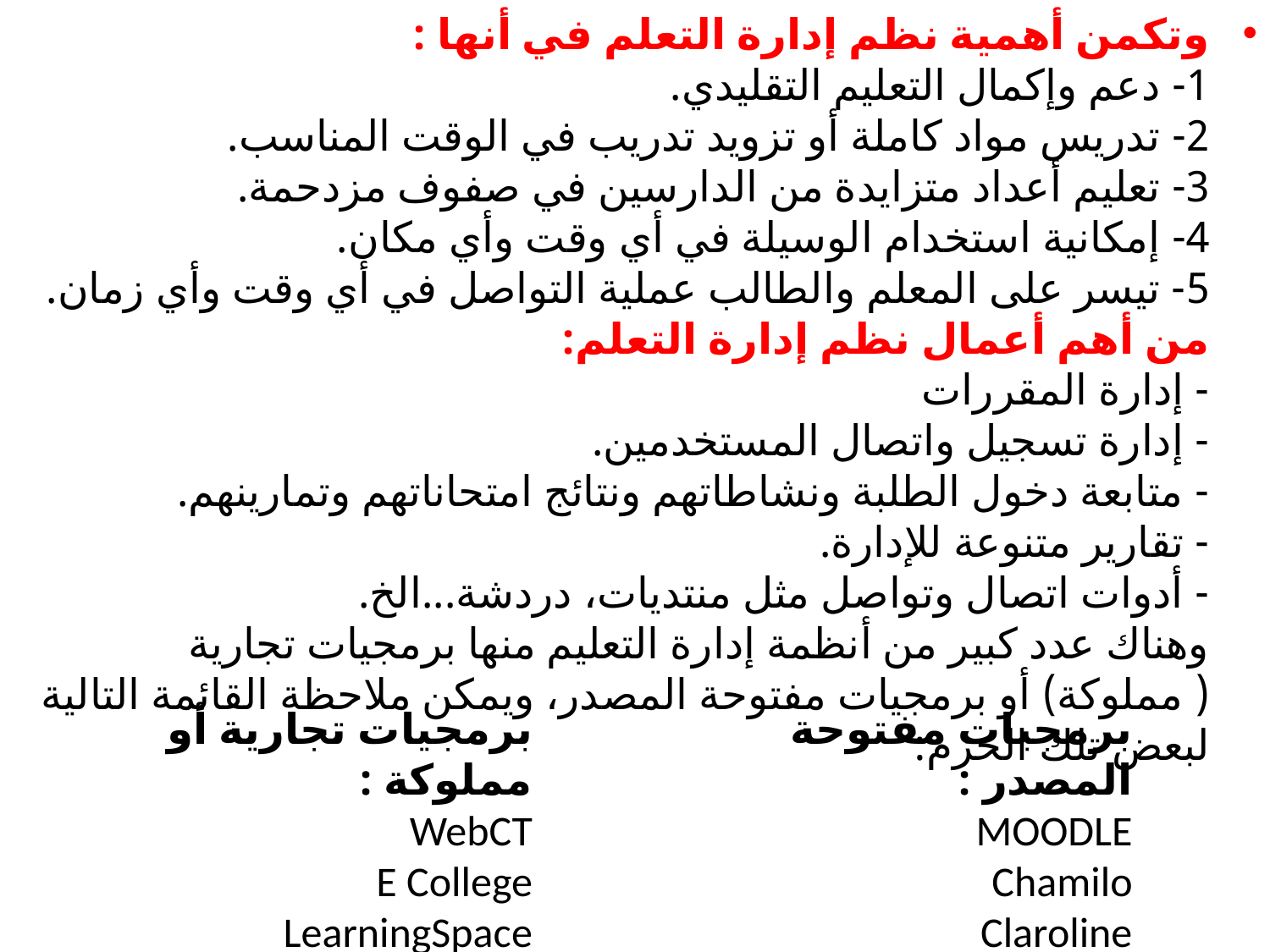

وتكمن أهمية نظم إدارة التعلم في أنها :
1- دعم وإكمال التعليم التقليدي.
2- تدريس مواد كاملة أو تزويد تدريب في الوقت المناسب.
3- تعليم أعداد متزايدة من الدارسين في صفوف مزدحمة.
4- إمكانية استخدام الوسيلة في أي وقت وأي مكان.
5- تيسر على المعلم والطالب عملية التواصل في أي وقت وأي زمان.
من أهم أعمال نظم إدارة التعلم:
- إدارة المقررات
- إدارة تسجيل واتصال المستخدمين.
- متابعة دخول الطلبة ونشاطاتهم ونتائج امتحاناتهم وتمارينهم.
- تقارير متنوعة للإدارة.
- أدوات اتصال وتواصل مثل منتديات، دردشة...الخ.
وهناك عدد كبير من أنظمة إدارة التعليم منها برمجيات تجارية ( مملوكة) أو برمجيات مفتوحة المصدر، ويمكن ملاحظة القائمة التالية لبعض تلك الحزم:
برمجيات تجاریة أو مملوكة :
WebCT
E College
LearningSpace
Blackboar
برمجيات مفتوحة المصدر :
MOODLE
Chamilo
Claroline
Ghanesa